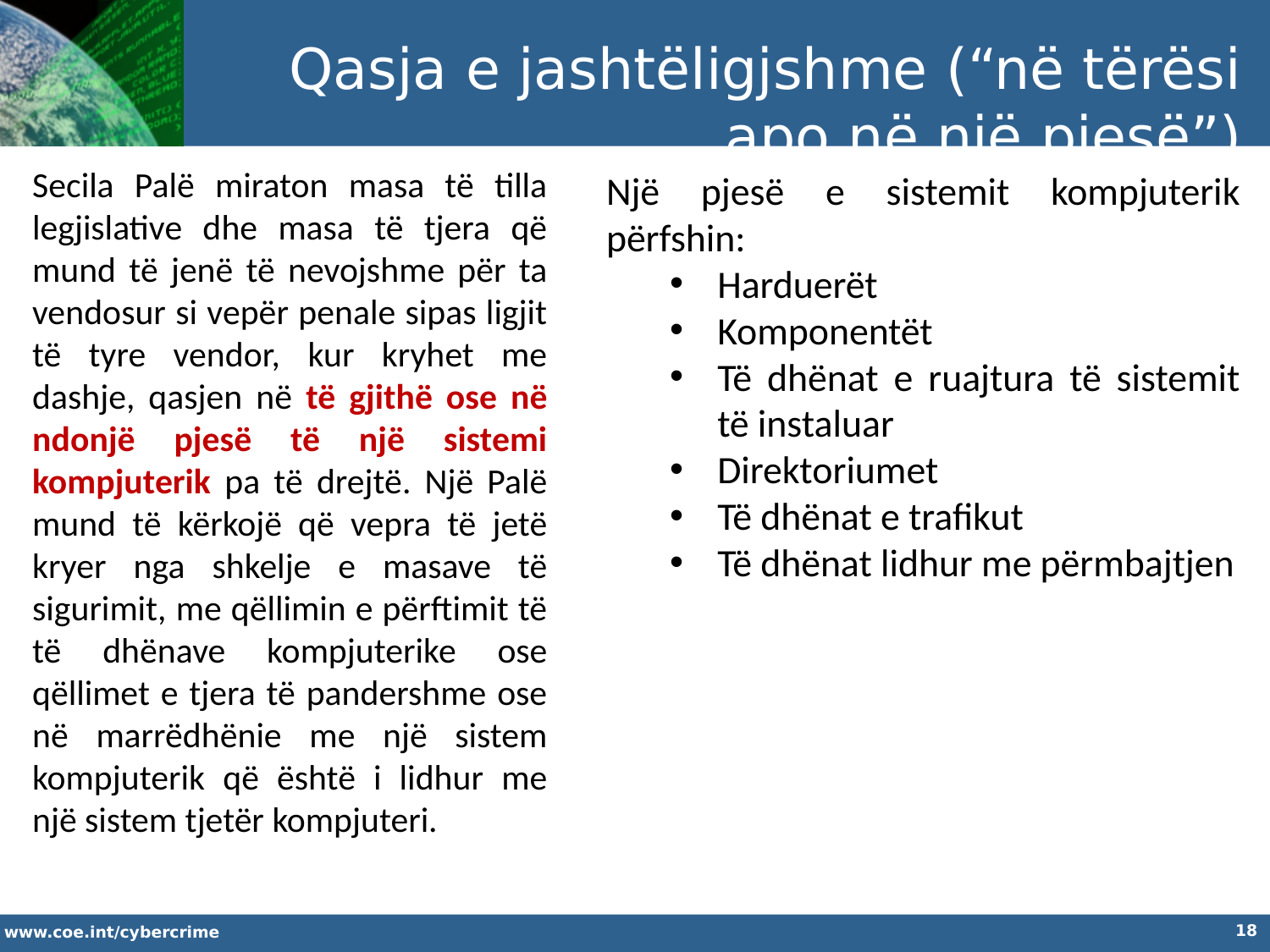

Qasja e jashtëligjshme (“në tërësi apo në një pjesë”)
Secila Palë miraton masa të tilla legjislative dhe masa të tjera që mund të jenë të nevojshme për ta vendosur si vepër penale sipas ligjit të tyre vendor, kur kryhet me dashje, qasjen në të gjithë ose në ndonjë pjesë të një sistemi kompjuterik pa të drejtë. Një Palë mund të kërkojë që vepra të jetë kryer nga shkelje e masave të sigurimit, me qëllimin e përftimit të të dhënave kompjuterike ose qëllimet e tjera të pandershme ose në marrëdhënie me një sistem kompjuterik që është i lidhur me një sistem tjetër kompjuteri.
Një pjesë e sistemit kompjuterik përfshin:
Harduerët
Komponentët
Të dhënat e ruajtura të sistemit të instaluar
Direktoriumet
Të dhënat e trafikut
Të dhënat lidhur me përmbajtjen